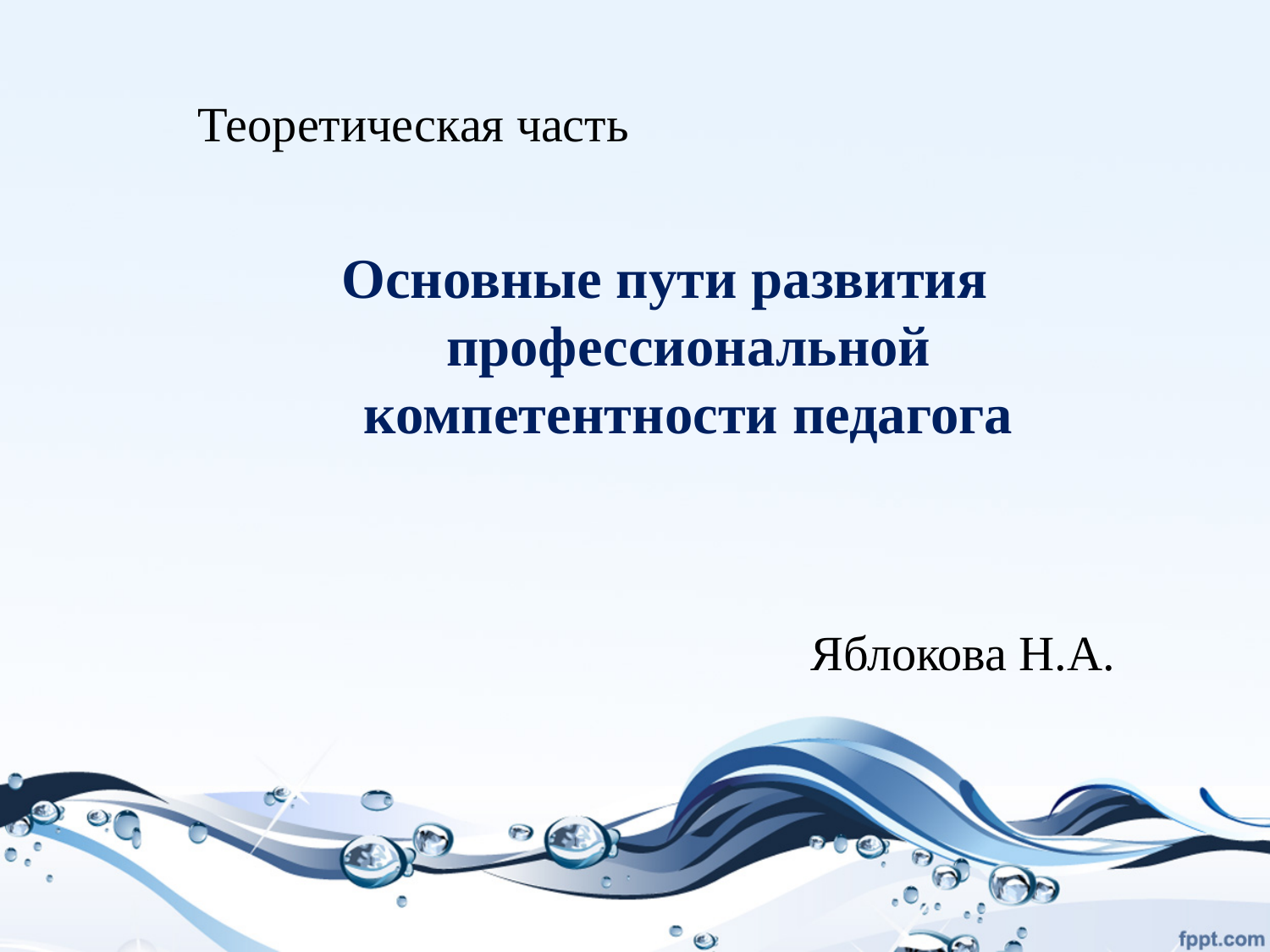

Теоретическая часть

Основные пути развития профессиональной компетентности педагога

                                          Яблокова Н.А.